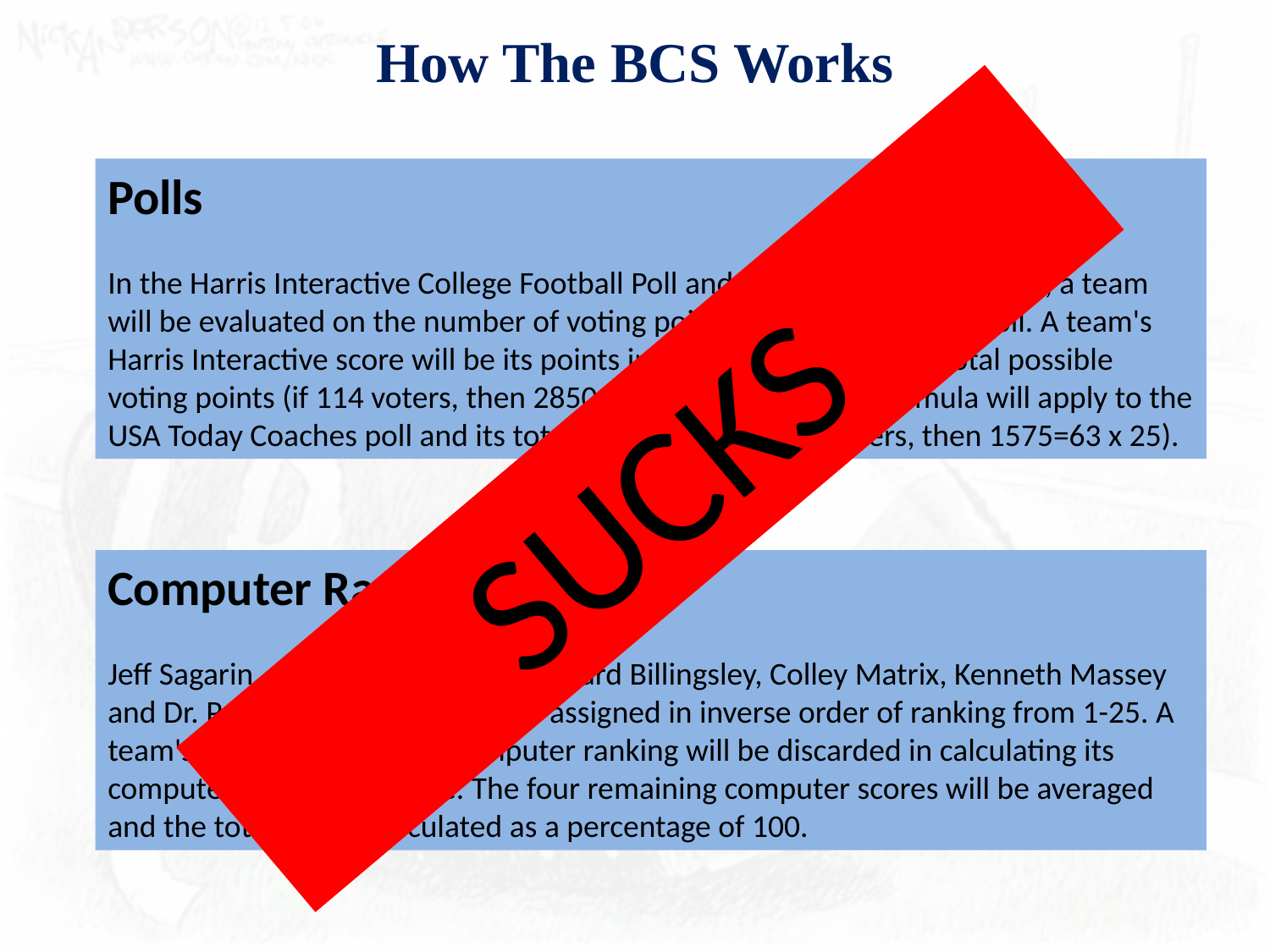

How The BCS Works
Polls

In the Harris Interactive College Football Poll and USA Today Coaches Poll, a team will be evaluated on the number of voting points it receives in each poll. A team's Harris Interactive score will be its points in the poll divided by its total possible voting points (if 114 voters, then 2850=114 x 25). The same formula will apply to the USA Today Coaches poll and its total voting points (if 63 voters, then 1575=63 x 25).
SUCKS
Computer Rankings

Jeff Sagarin, Anderson & Hester, Richard Billingsley, Colley Matrix, Kenneth Massey and Dr. Peter Wolfe. Points will be assigned in inverse order of ranking from 1-25. A team's highest and lowest computer ranking will be discarded in calculating its computer rankings average. The four remaining computer scores will be averaged and the total will be calculated as a percentage of 100.